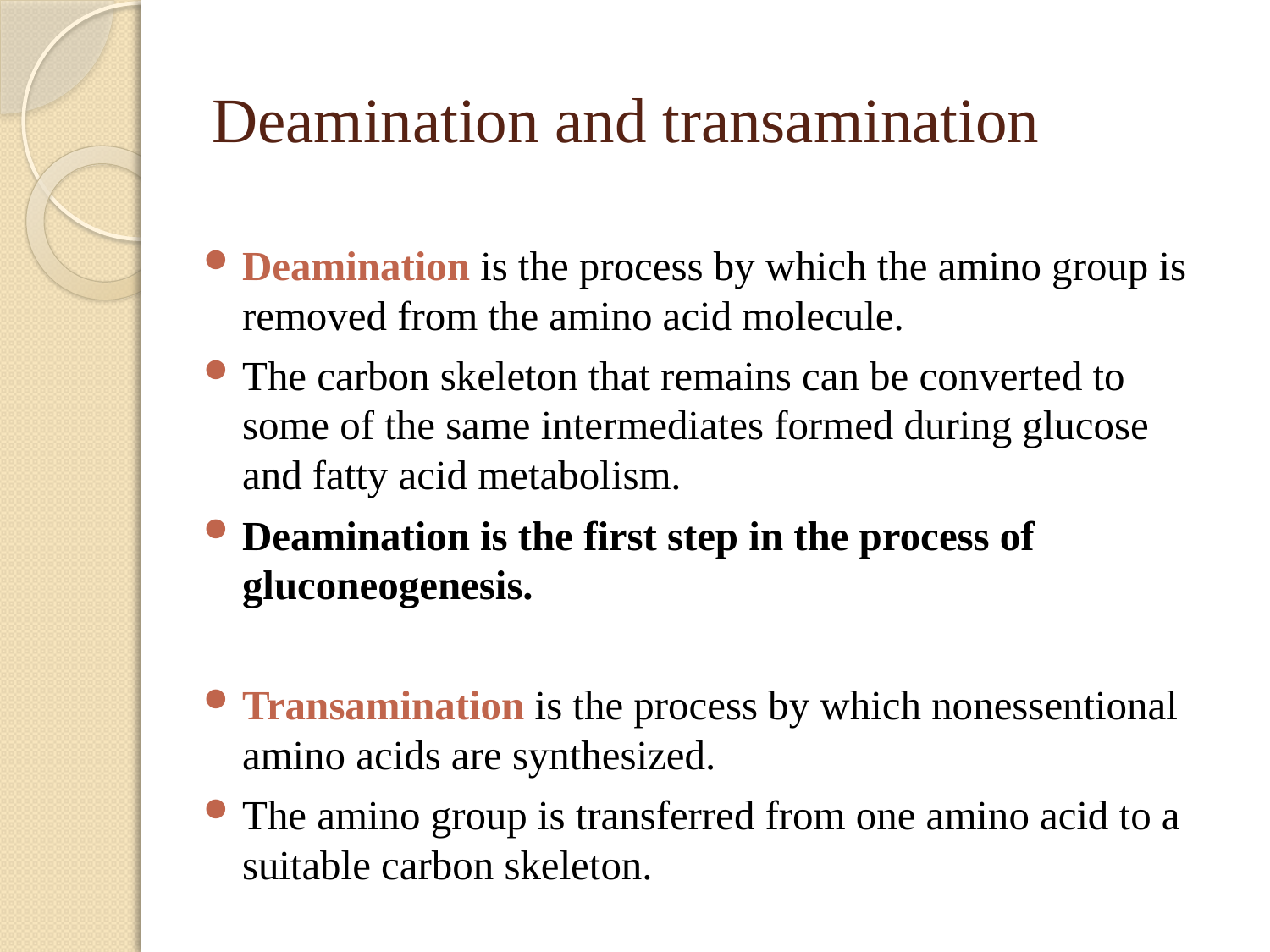

# Deamination and transamination
Deamination is the process by which the amino group is removed from the amino acid molecule.
The carbon skeleton that remains can be converted to some of the same intermediates formed during glucose and fatty acid metabolism.
Deamination is the first step in the process of gluconeogenesis.

Transamination is the process by which nonessentional amino acids are synthesized.
The amino group is transferred from one amino acid to a suitable carbon skeleton.